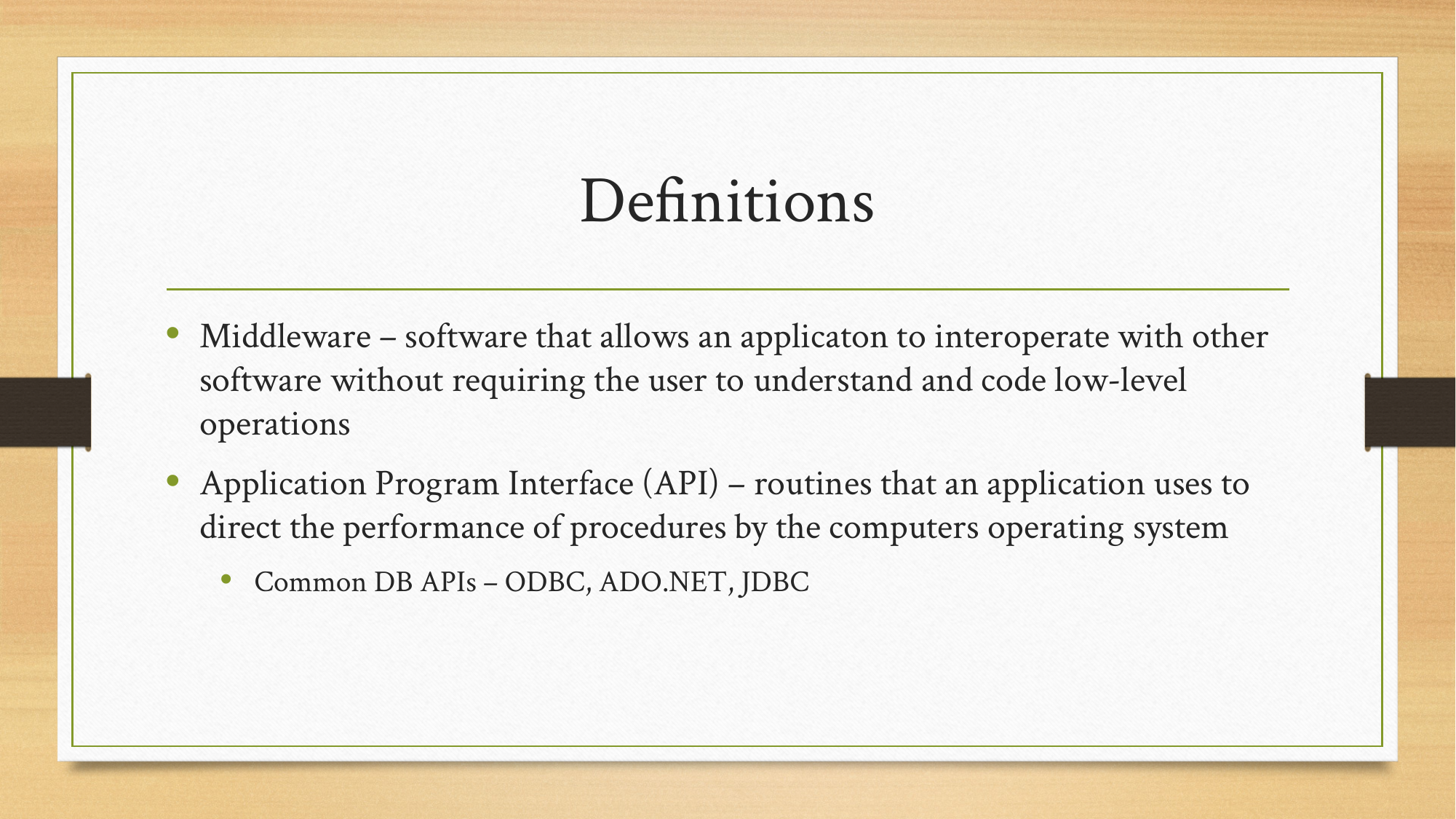

# Definitions
Middleware – software that allows an applicaton to interoperate with other software without requiring the user to understand and code low-level operations
Application Program Interface (API) – routines that an application uses to direct the performance of procedures by the computers operating system
Common DB APIs – ODBC, ADO.NET, JDBC